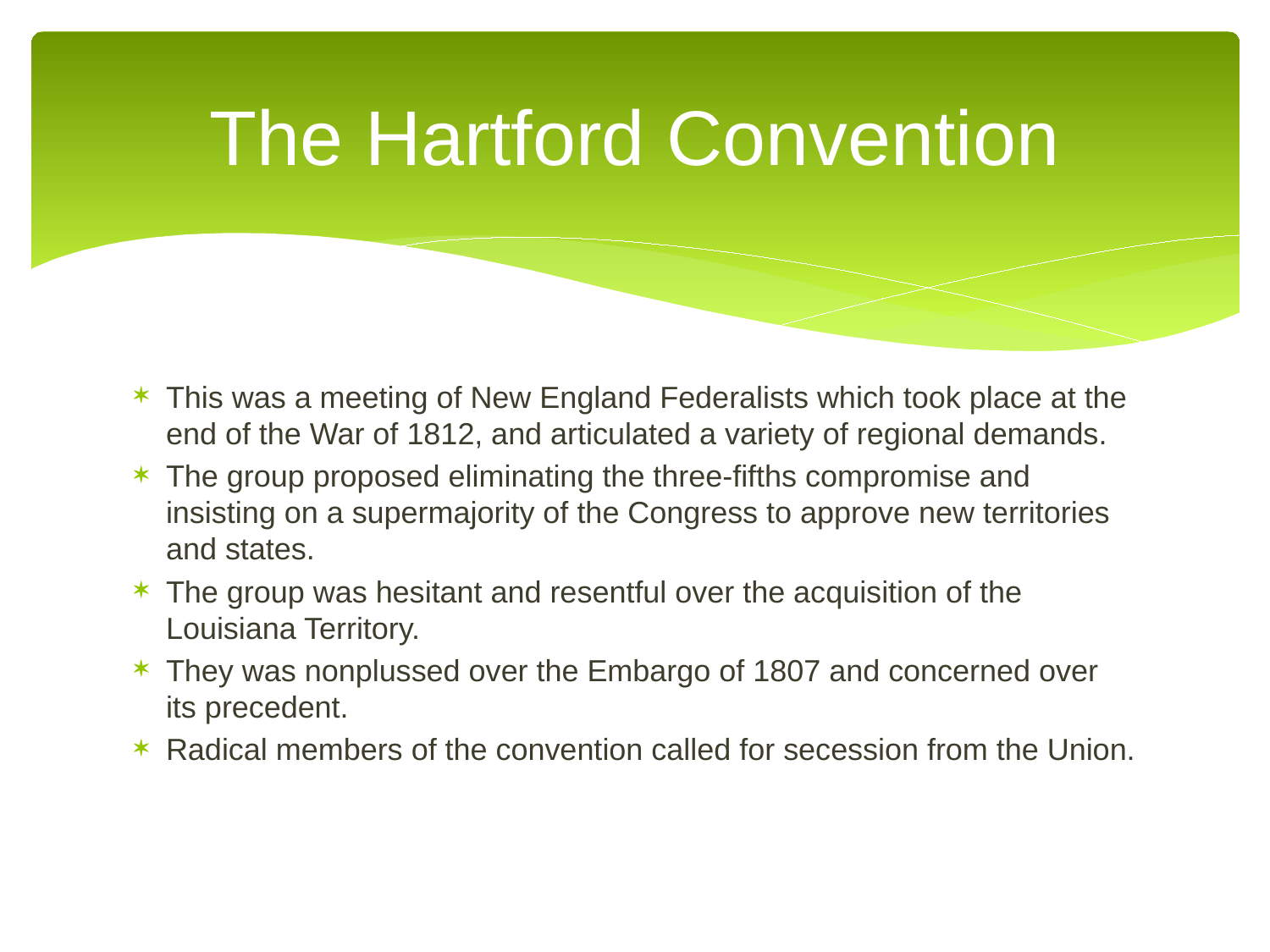

# The Hartford Convention
This was a meeting of New England Federalists which took place at the end of the War of 1812, and articulated a variety of regional demands.
The group proposed eliminating the three-fifths compromise and insisting on a supermajority of the Congress to approve new territories and states.
The group was hesitant and resentful over the acquisition of the Louisiana Territory.
They was nonplussed over the Embargo of 1807 and concerned over its precedent.
Radical members of the convention called for secession from the Union.